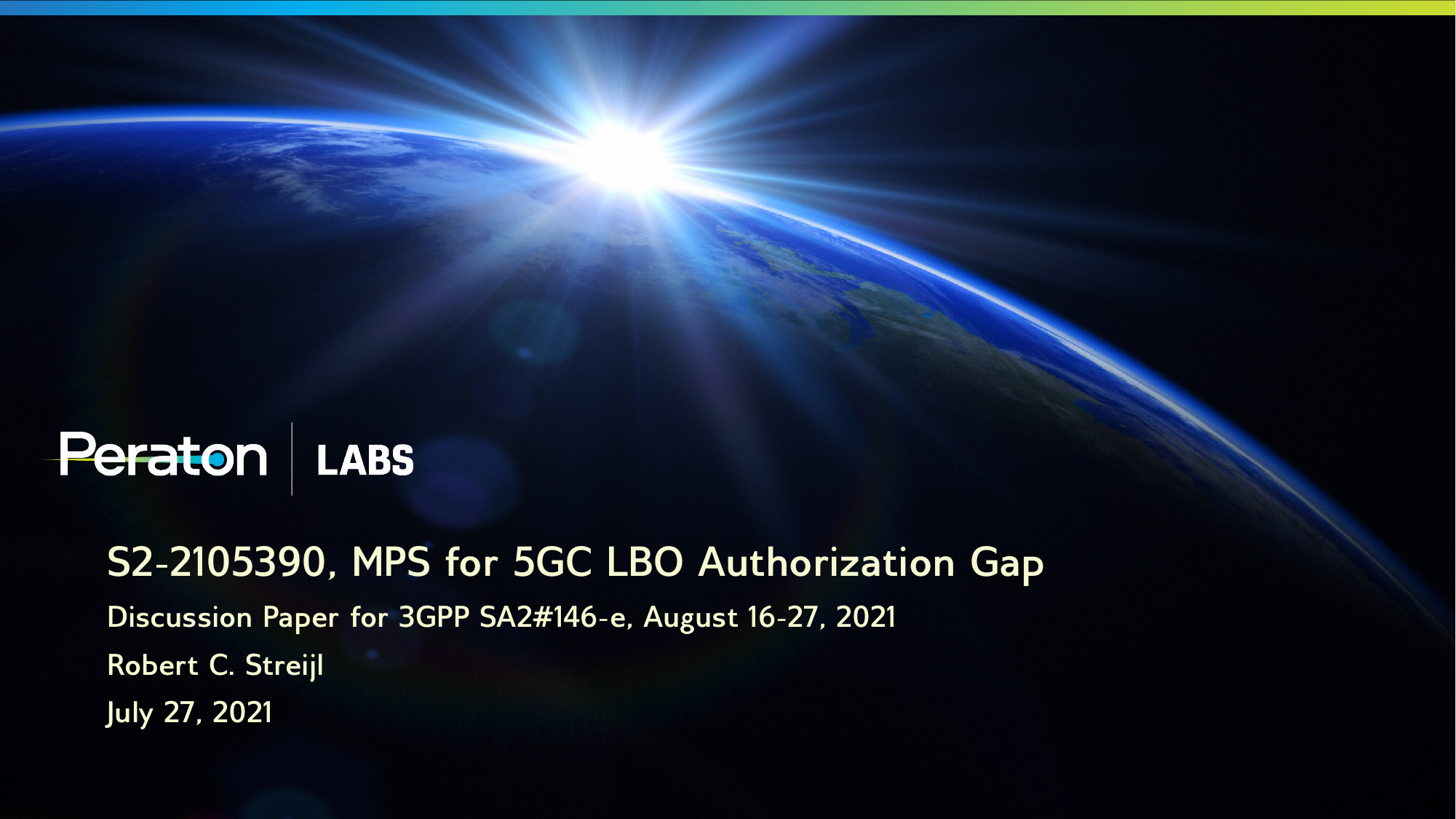

S2-2105390, MPS for 5GC LBO Authorization Gap
Discussion Paper for 3GPP SA2#146-e, August 16-27, 2021
Robert C. Streijl
July 27, 2021